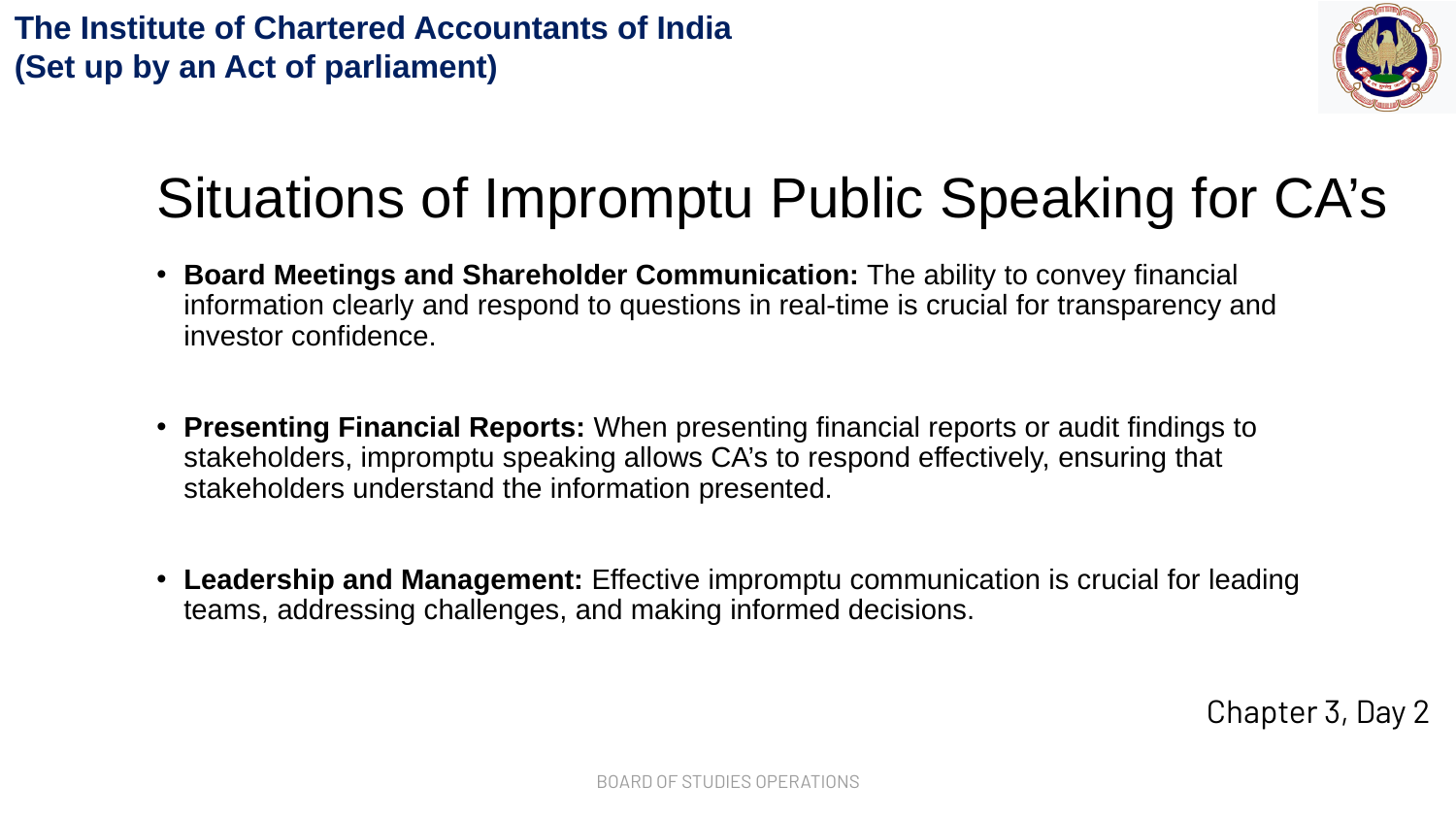

Situations of Impromptu Public Speaking for CA’s
Board Meetings and Shareholder Communication: The ability to convey financial information clearly and respond to questions in real-time is crucial for transparency and investor confidence.

Presenting Financial Reports: When presenting financial reports or audit findings to stakeholders, impromptu speaking allows CA’s to respond effectively, ensuring that stakeholders understand the information presented.

Leadership and Management: Effective impromptu communication is crucial for leading teams, addressing challenges, and making informed decisions.
BOARD OF STUDIES OPERATIONS